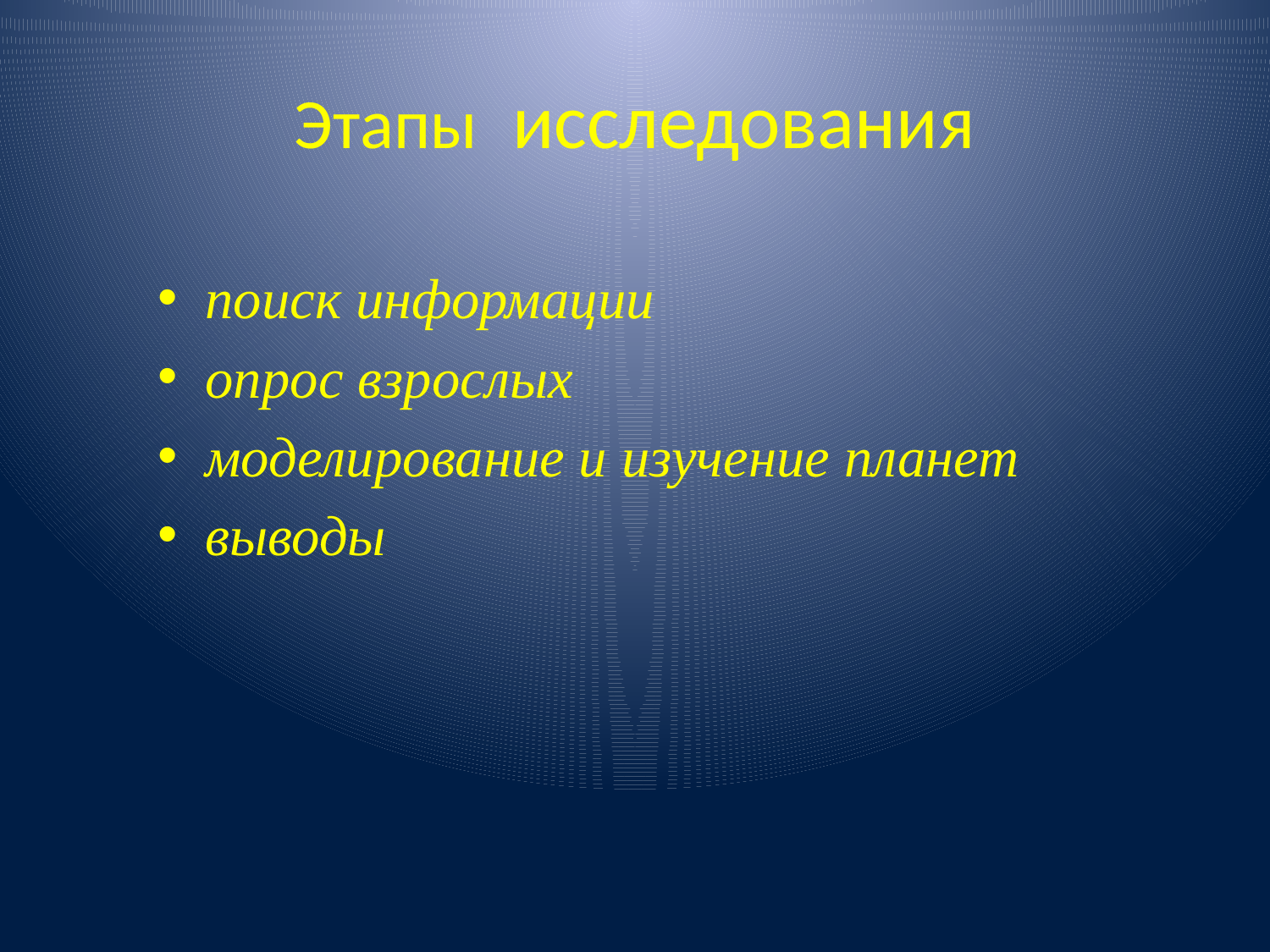

# Этапы  исследования
поиск информации
опрос взрослых
моделирование и изучение планет
выводы